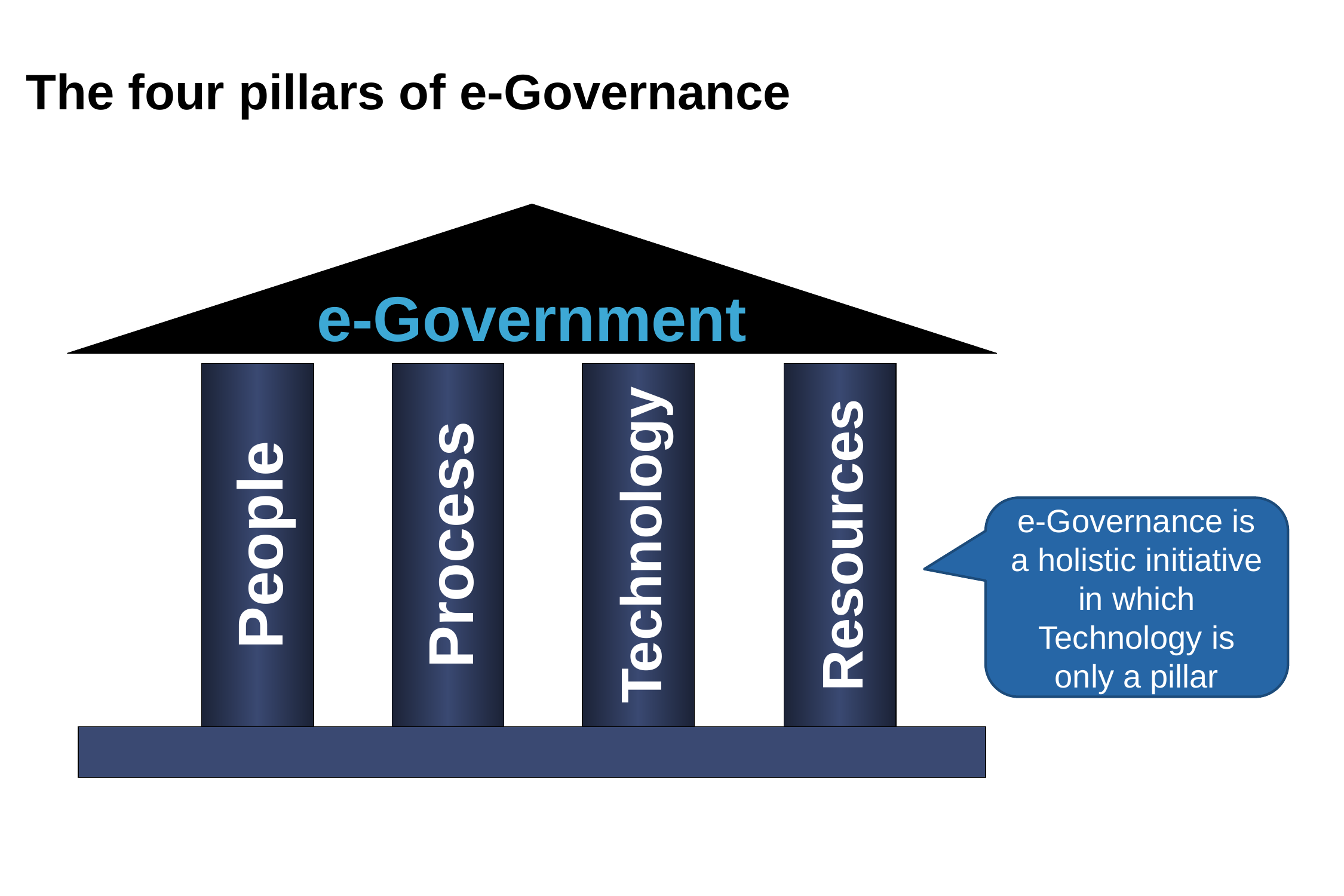

# The four pillars of e-Governance
e-Government
People
Process
Technology
Resources
e-Governance is a holistic initiative in which Technology is only a pillar